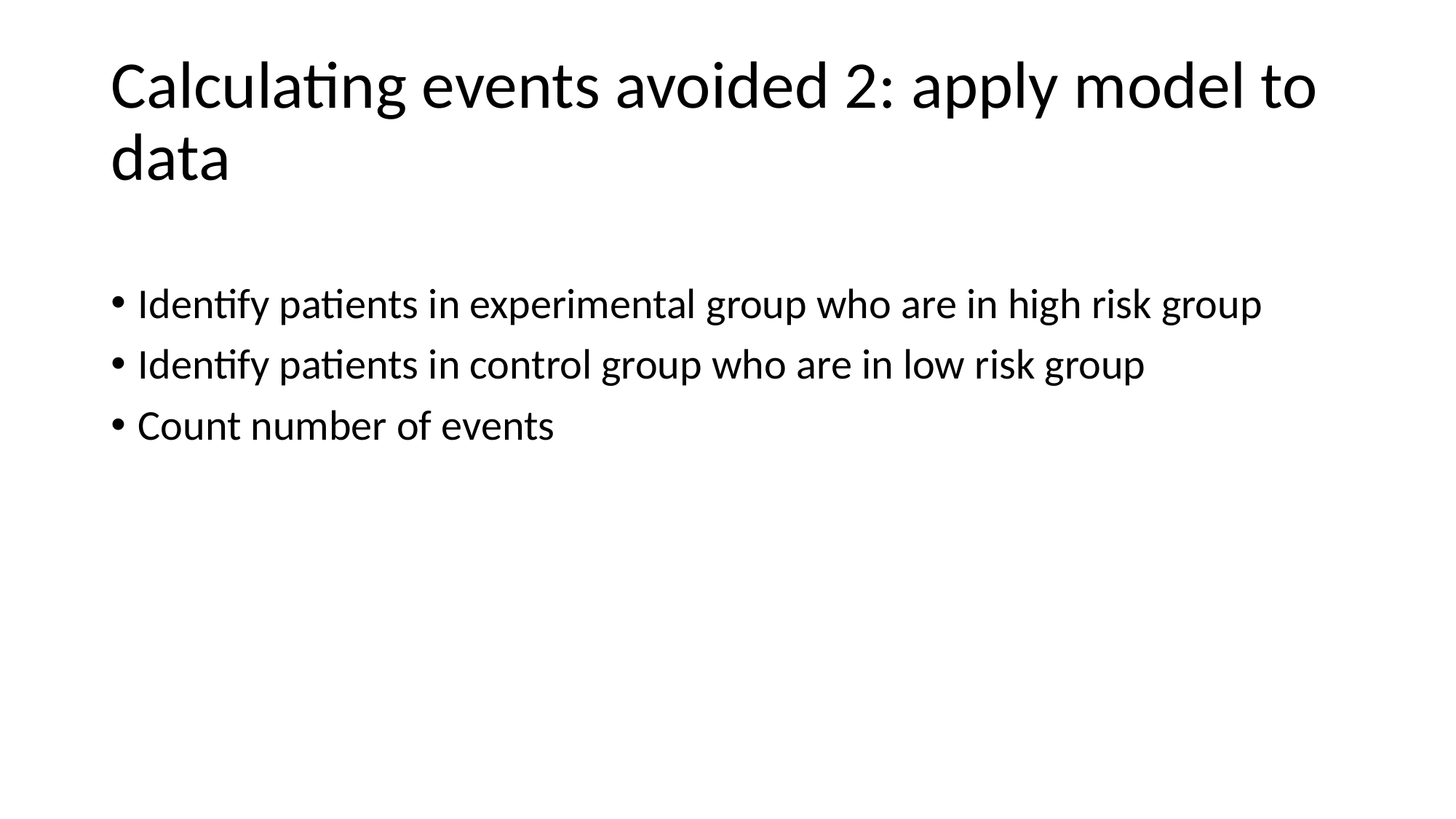

# Calculating events avoided 2: apply model to data
Identify patients in experimental group who are in high risk group
Identify patients in control group who are in low risk group
Count number of events